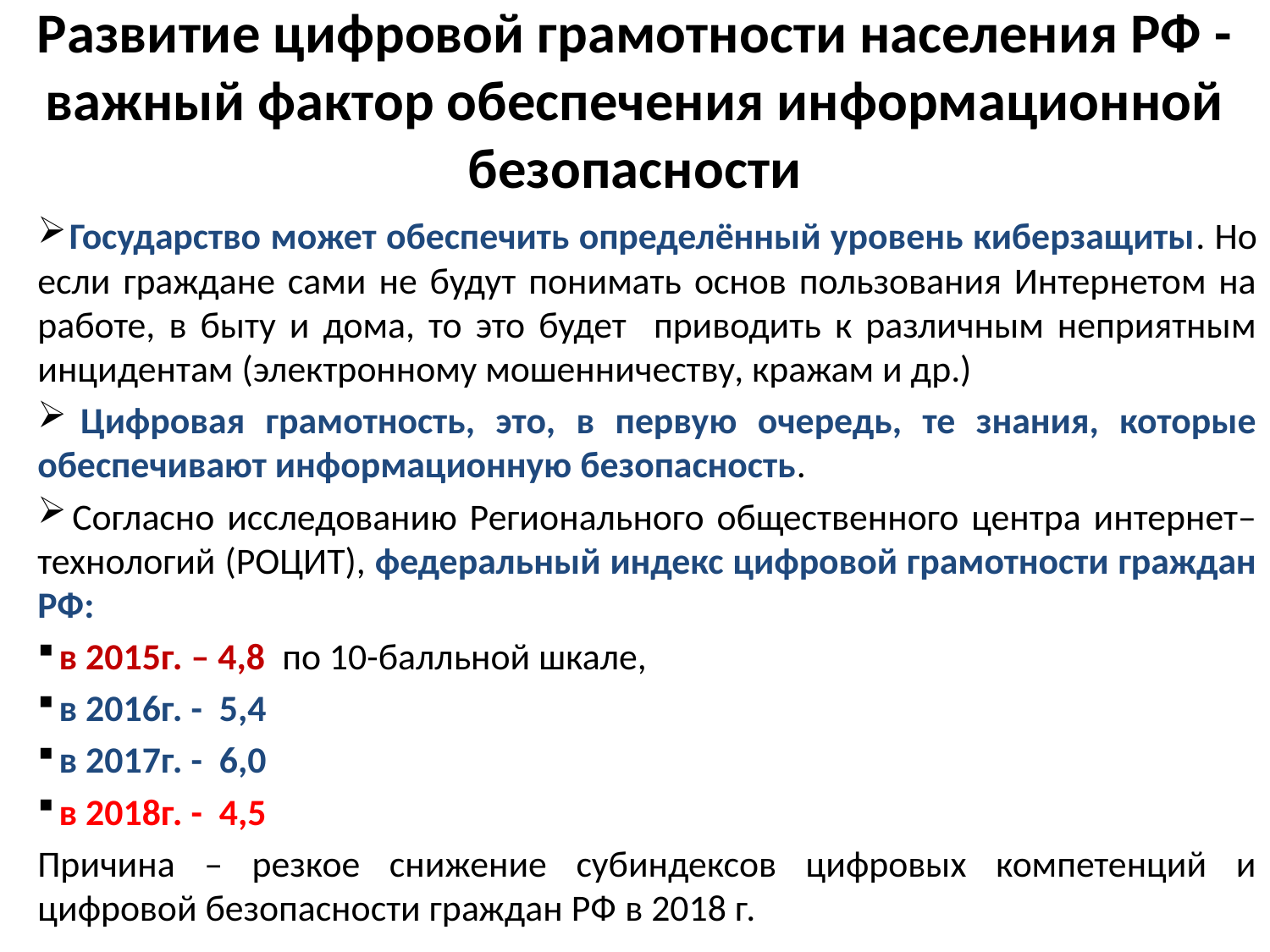

# Развитие цифровой грамотности населения РФ - важный фактор обеспечения информационной безопасности
 Государство может обеспечить определённый уровень киберзащиты. Но если граждане сами не будут понимать основ пользования Интернетом на работе, в быту и дома, то это будет  приводить к различным неприятным инцидентам (электронному мошенничеству, кражам и др.)
 Цифровая грамотность, это, в первую очередь, те знания, которые обеспечивают информационную безопасность.
 Согласно исследованию Регионального общественного центра интернет–технологий (РОЦИТ), федеральный индекс цифровой грамотности граждан РФ:
 в 2015г. – 4,8  по 10-балльной шкале,
 в 2016г. -  5,4
 в 2017г. -  6,0
 в 2018г. -  4,5
Причина – резкое снижение субиндексов цифровых компетенций и цифровой безопасности граждан РФ в 2018 г.